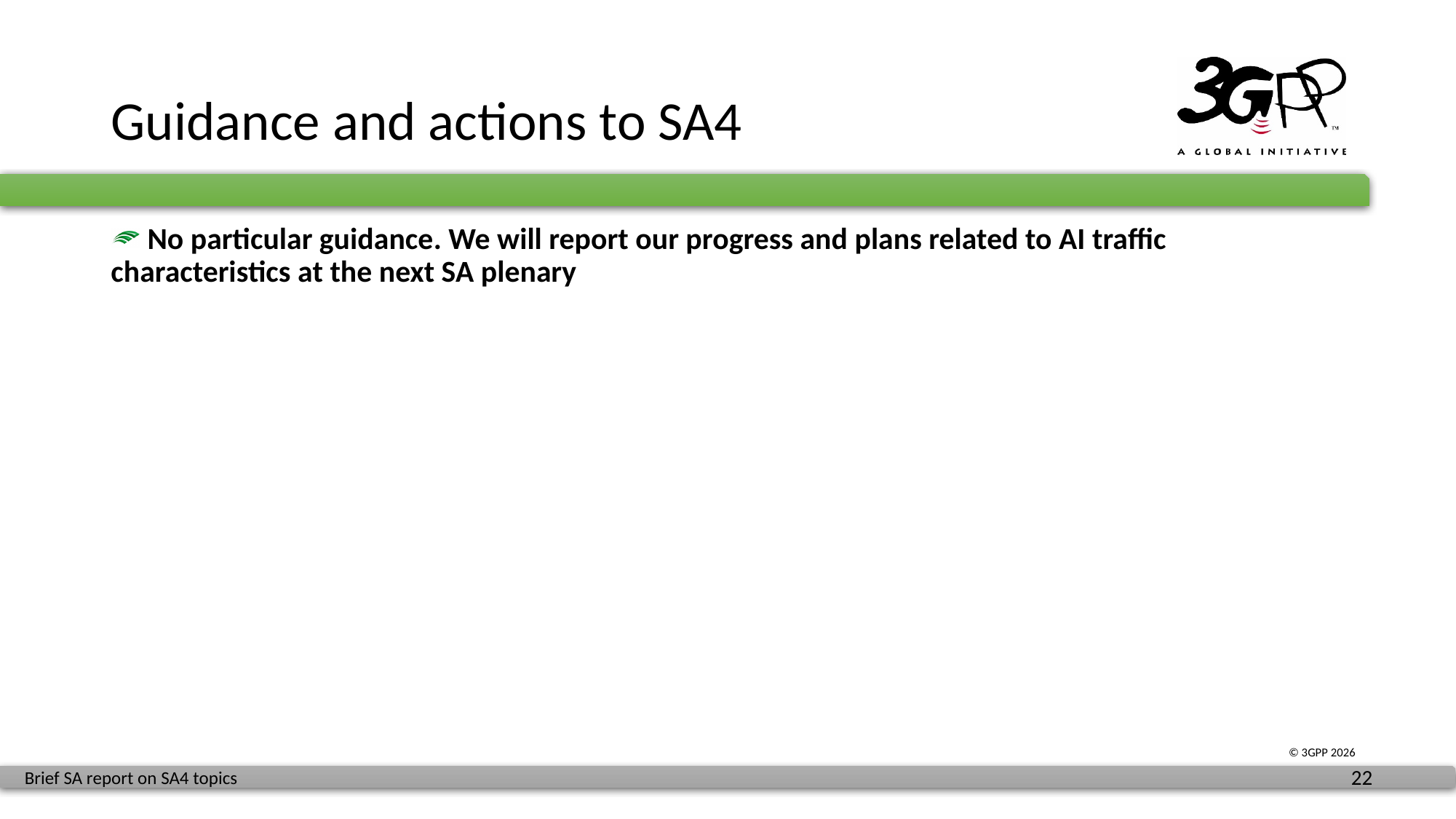

# Guidance and actions to SA4
 No particular guidance. We will report our progress and plans related to AI traffic characteristics at the next SA plenary